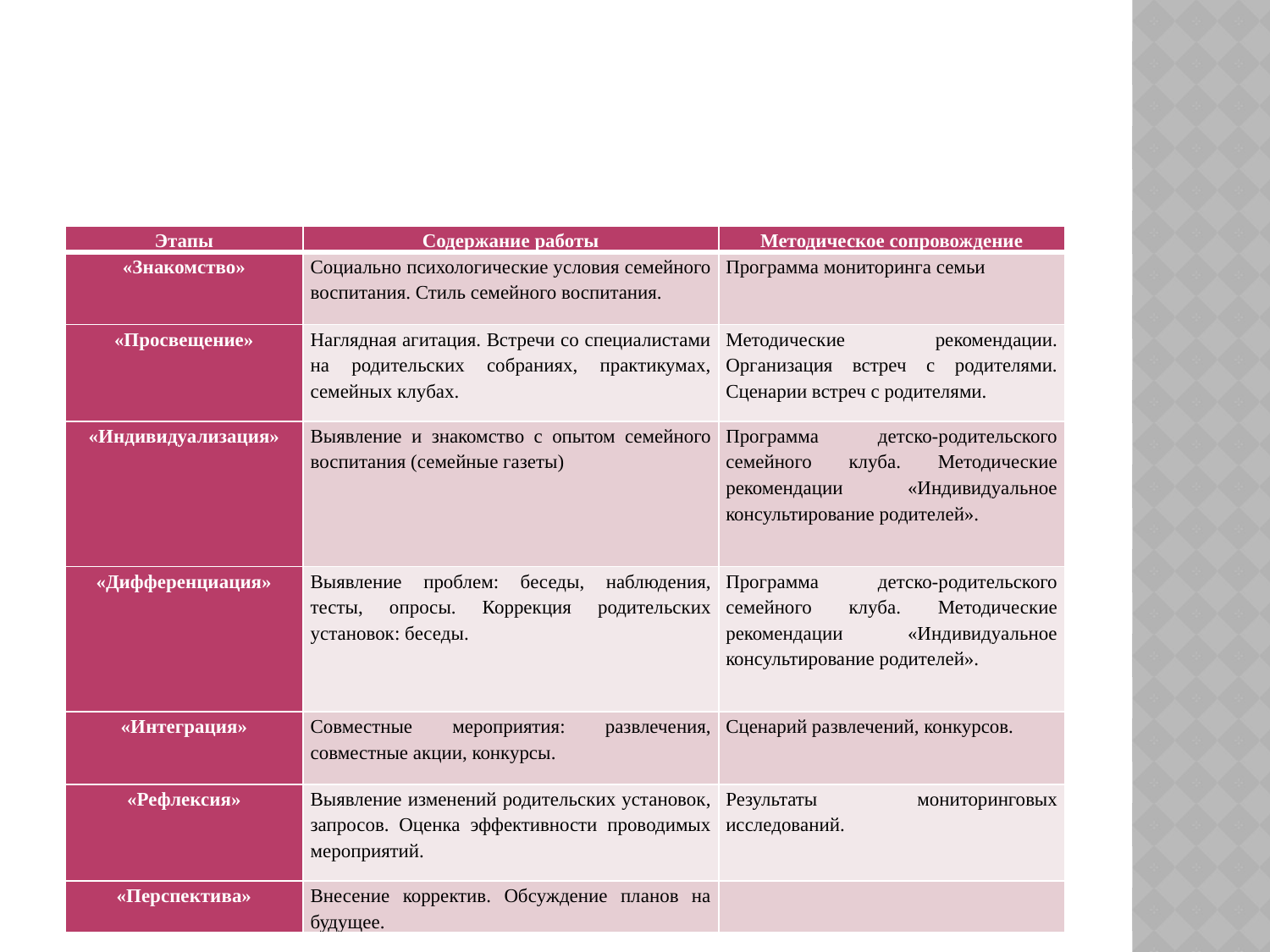

#
| Этапы | Содержание работы | Методическое сопровождение |
| --- | --- | --- |
| «Знакомство» | Социально психологические условия семейного воспитания. Стиль семейного воспитания. | Программа мониторинга семьи |
| «Просвещение» | Наглядная агитация. Встречи со специалистами на родительских собраниях, практикумах, семейных клубах. | Методические рекомендации. Организация встреч с родителями. Сценарии встреч с родителями. |
| «Индивидуализация» | Выявление и знакомство с опытом семейного воспитания (семейные газеты) | Программа детско-родительского семейного клуба. Методические рекомендации «Индивидуальное консультирование родителей». |
| «Дифференциация» | Выявление проблем: беседы, наблюдения, тесты, опросы. Коррекция родительских установок: беседы. | Программа детско-родительского семейного клуба. Методические рекомендации «Индивидуальное консультирование родителей». |
| «Интеграция» | Совместные мероприятия: развлечения, совместные акции, конкурсы. | Сценарий развлечений, конкурсов. |
| «Рефлексия» | Выявление изменений родительских установок, запросов. Оценка эффективности проводимых мероприятий. | Результаты мониторинговых исследований. |
| «Перспектива» | Внесение корректив. Обсуждение планов на будущее. |  |